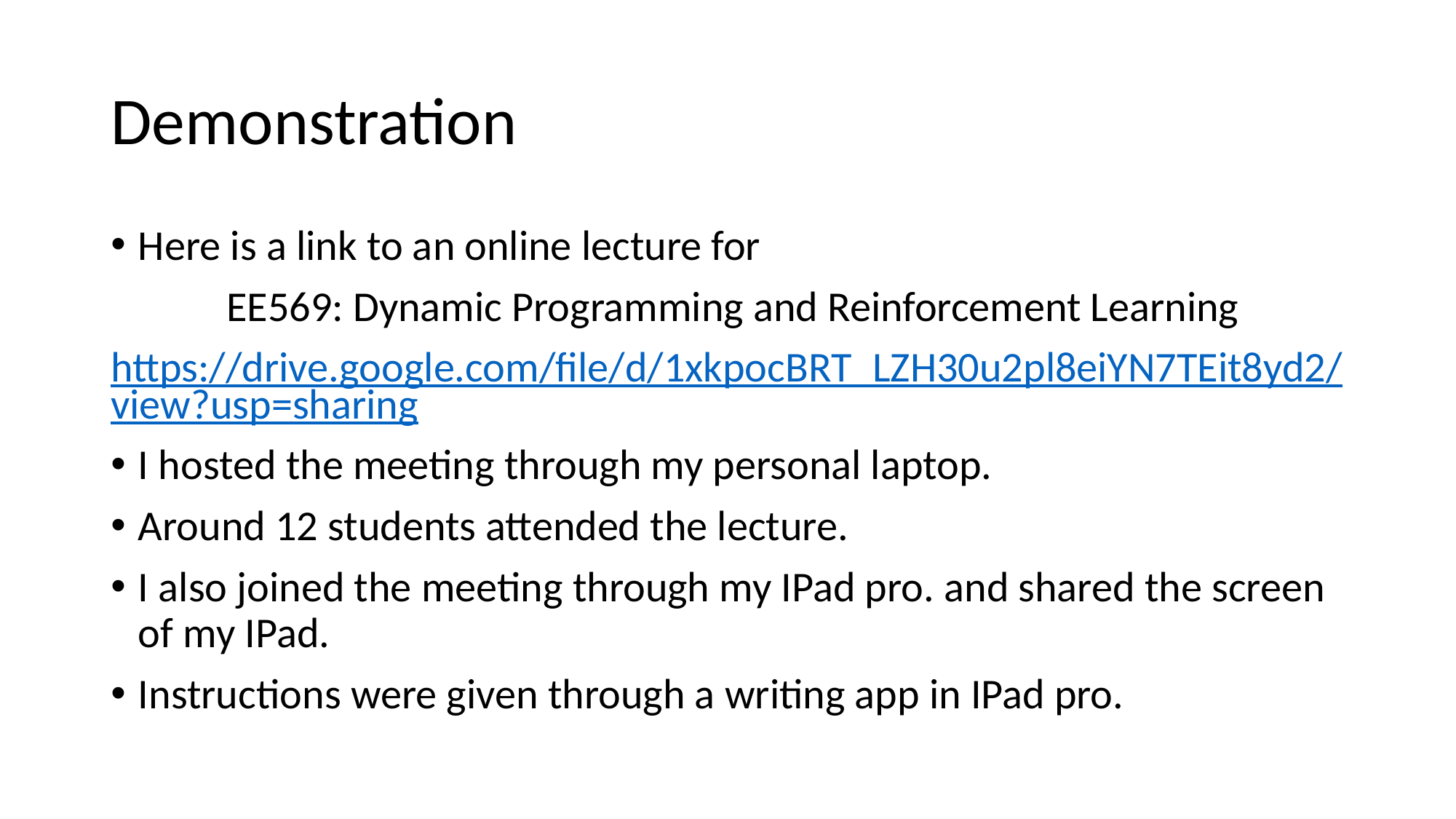

# Demonstration
Here is a link to an online lecture for
            EE569: Dynamic Programming and Reinforcement Learning
https://drive.google.com/file/d/1xkpocBRT_LZH30u2pl8eiYN7TEit8yd2/view?usp=sharing
I hosted the meeting through my personal laptop.
Around 12 students attended the lecture.
I also joined the meeting through my IPad pro. and shared the screen of my IPad.
Instructions were given through a writing app in IPad pro.